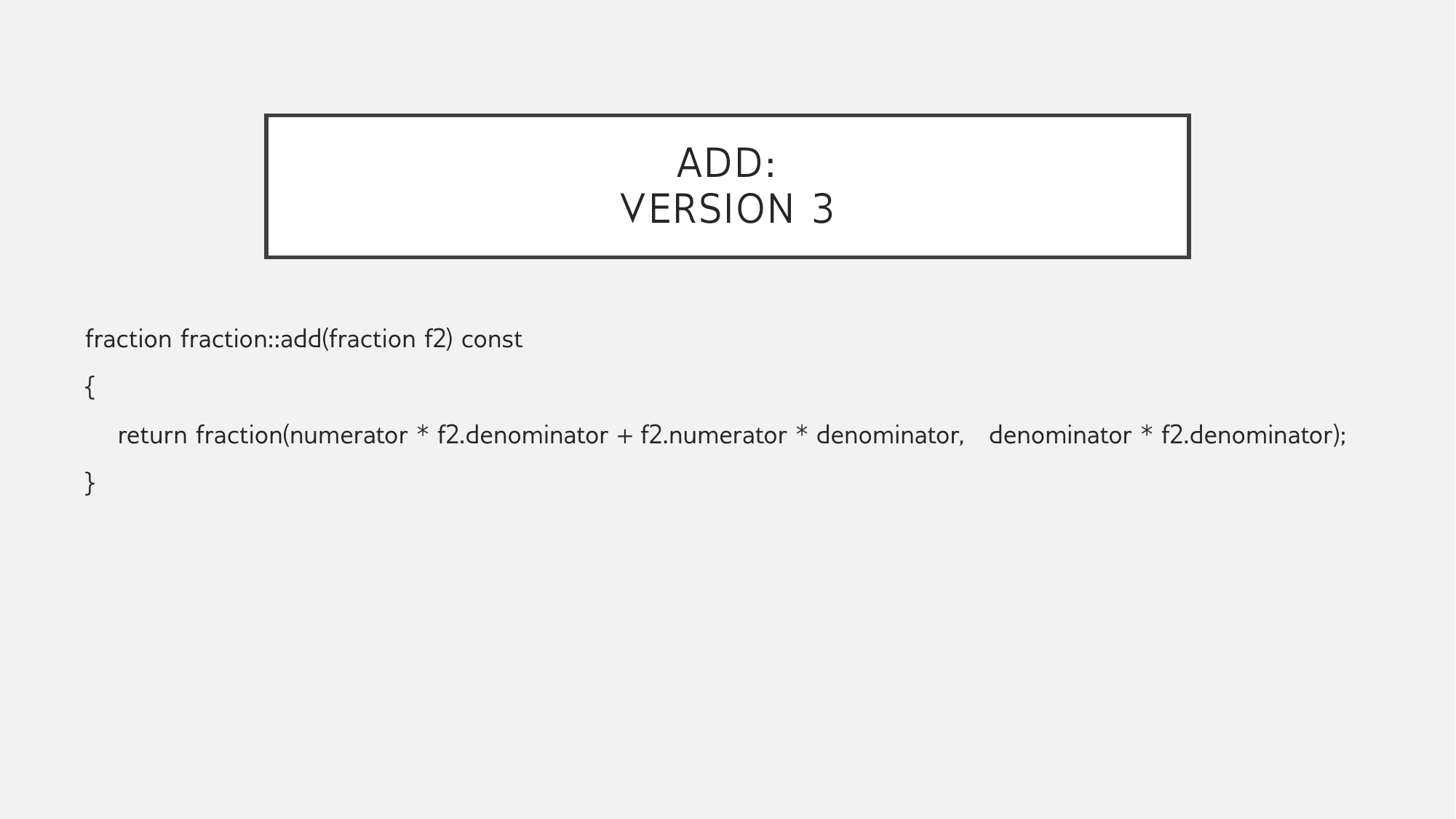

# Add: Version 3
fraction fraction::add(fraction f2) const
{
    return fraction(numerator * f2.denominator + f2.numerator * denominator,   denominator * f2.denominator);
}